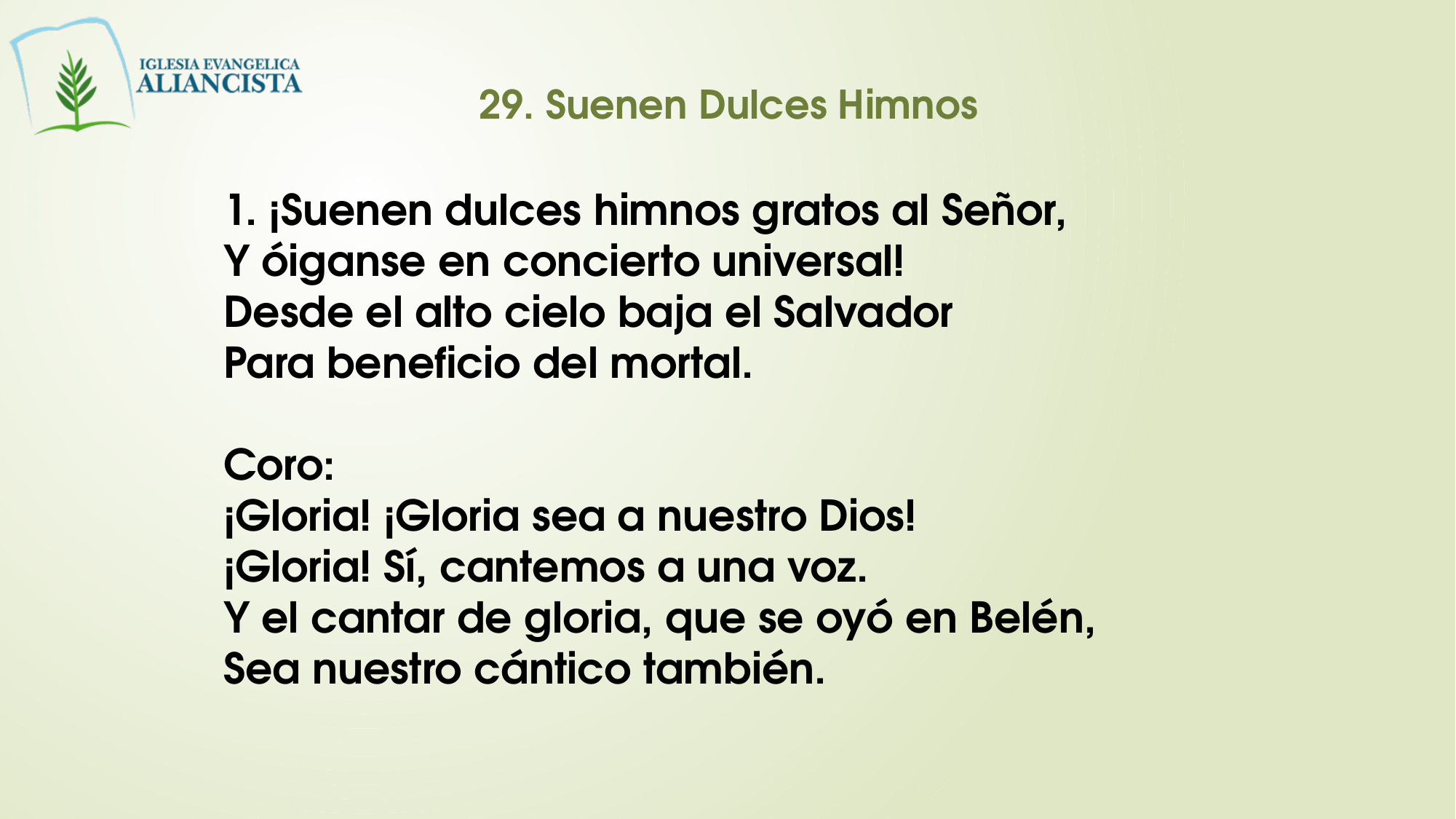

29. Suenen Dulces Himnos
1. ¡Suenen dulces himnos gratos al Señor,
Y óiganse en concierto universal!
Desde el alto cielo baja el Salvador
Para beneficio del mortal.

Coro:
¡Gloria! ¡Gloria sea a nuestro Dios!
¡Gloria! Sí, cantemos a una voz.
Y el cantar de gloria, que se oyó en Belén,
Sea nuestro cántico también.